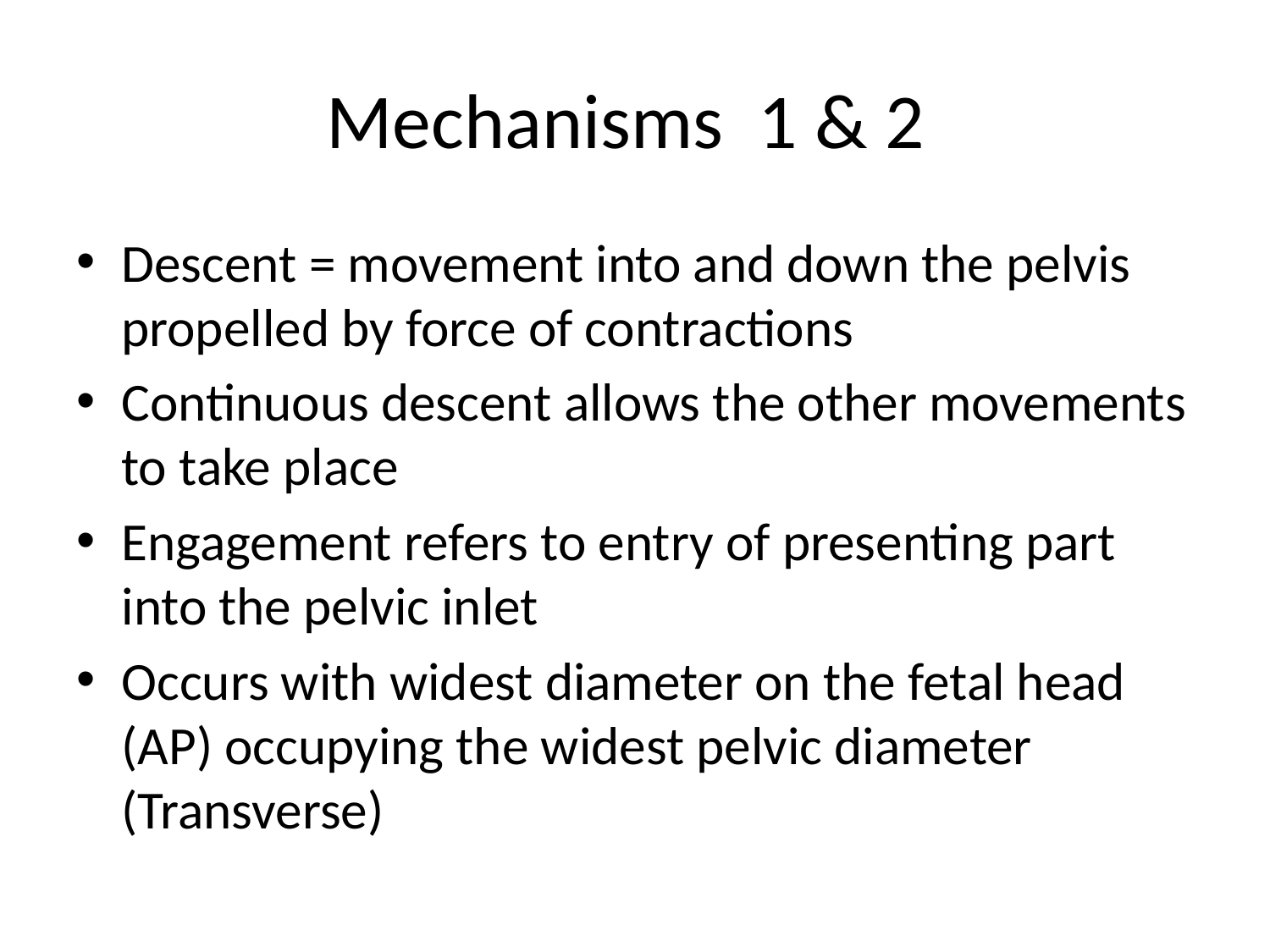

# Mechanisms  1 & 2
Descent = movement into and down the pelvis propelled by force of contractions
Continuous descent allows the other movements to take place
Engagement refers to entry of presenting part into the pelvic inlet
Occurs with widest diameter on the fetal head (AP) occupying the widest pelvic diameter (Transverse)